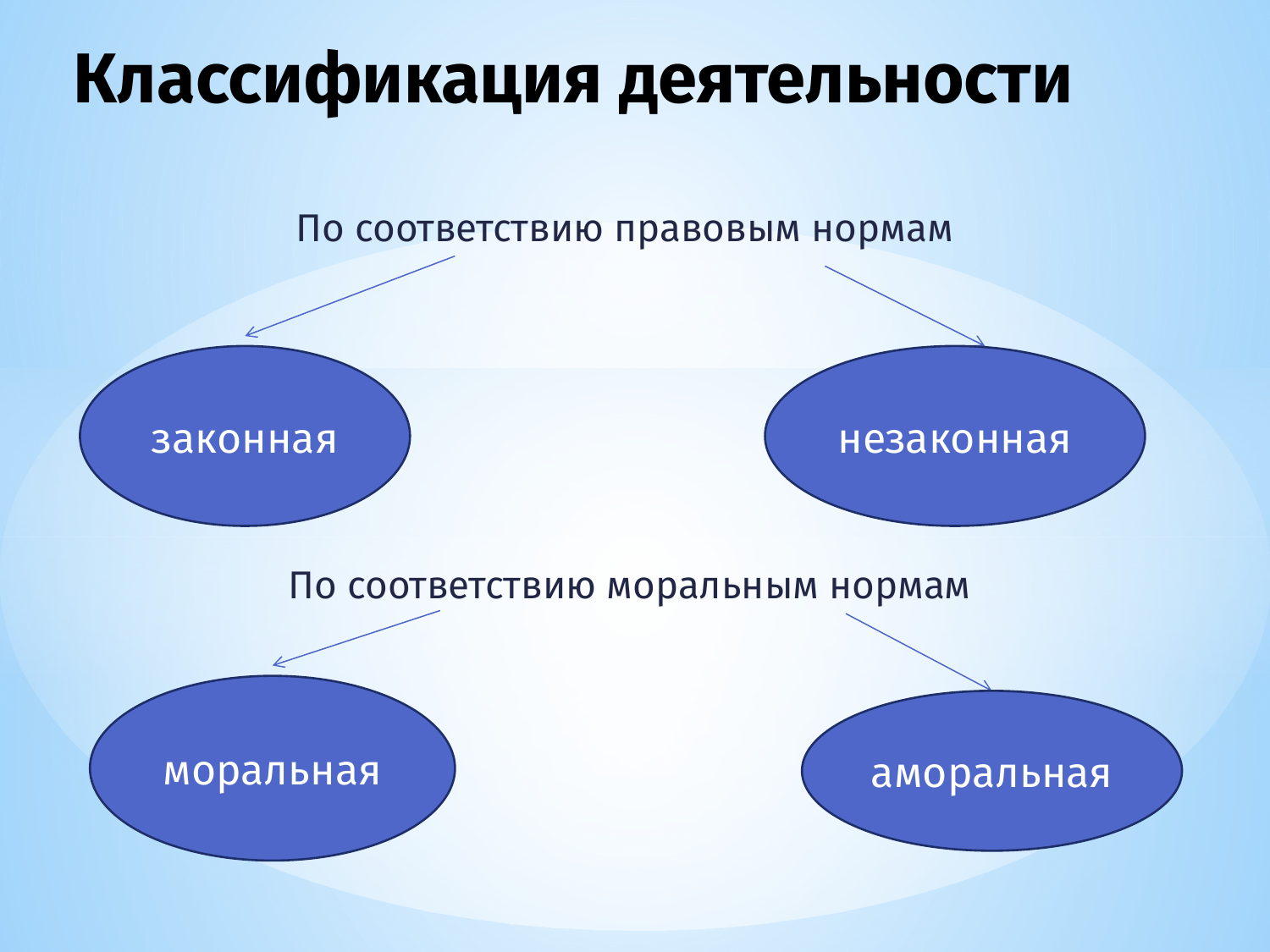

# Классификация деятельности
По соответствию правовым нормам

По соответствию моральным нормам
законная
незаконная
моральная
аморальная